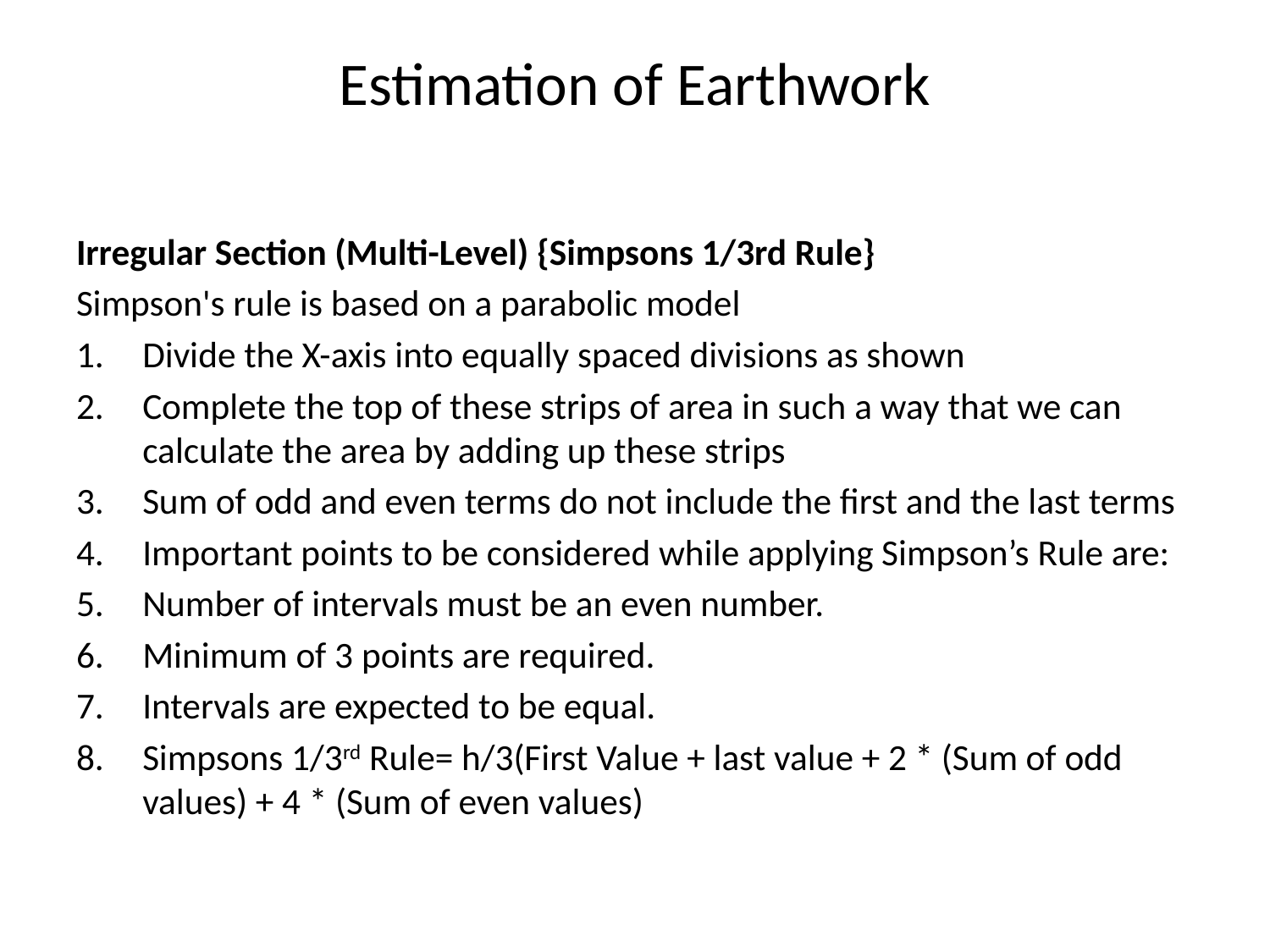

# Estimation of Earthwork
Irregular Section (Multi-Level) {Simpsons 1/3rd Rule}
Simpson's rule is based on a parabolic model
Divide the X-axis into equally spaced divisions as shown
Complete the top of these strips of area in such a way that we can calculate the area by adding up these strips
Sum of odd and even terms do not include the first and the last terms
Important points to be considered while applying Simpson’s Rule are:
Number of intervals must be an even number.
Minimum of 3 points are required.
Intervals are expected to be equal.
Simpsons 1/3rd Rule= h/3(First Value + last value + 2 * (Sum of odd values) + 4 * (Sum of even values)